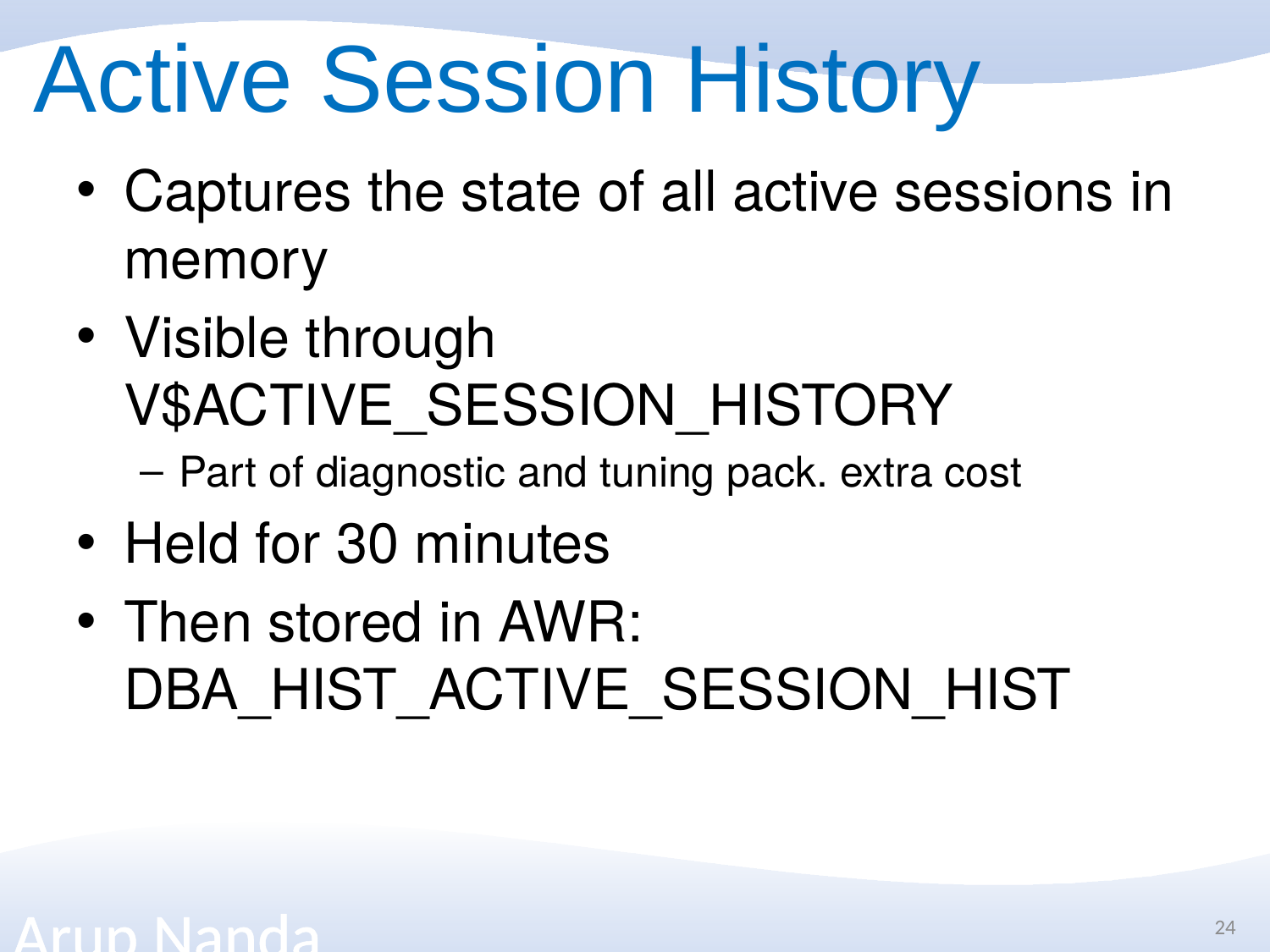

# Active Session History
Captures the state of all active sessions in memory
Visible through V$ACTIVE_SESSION_HISTORY
Part of diagnostic and tuning pack. extra cost
Held for 30 minutes
Then stored in AWR: DBA_HIST_ACTIVE_SESSION_HIST
24